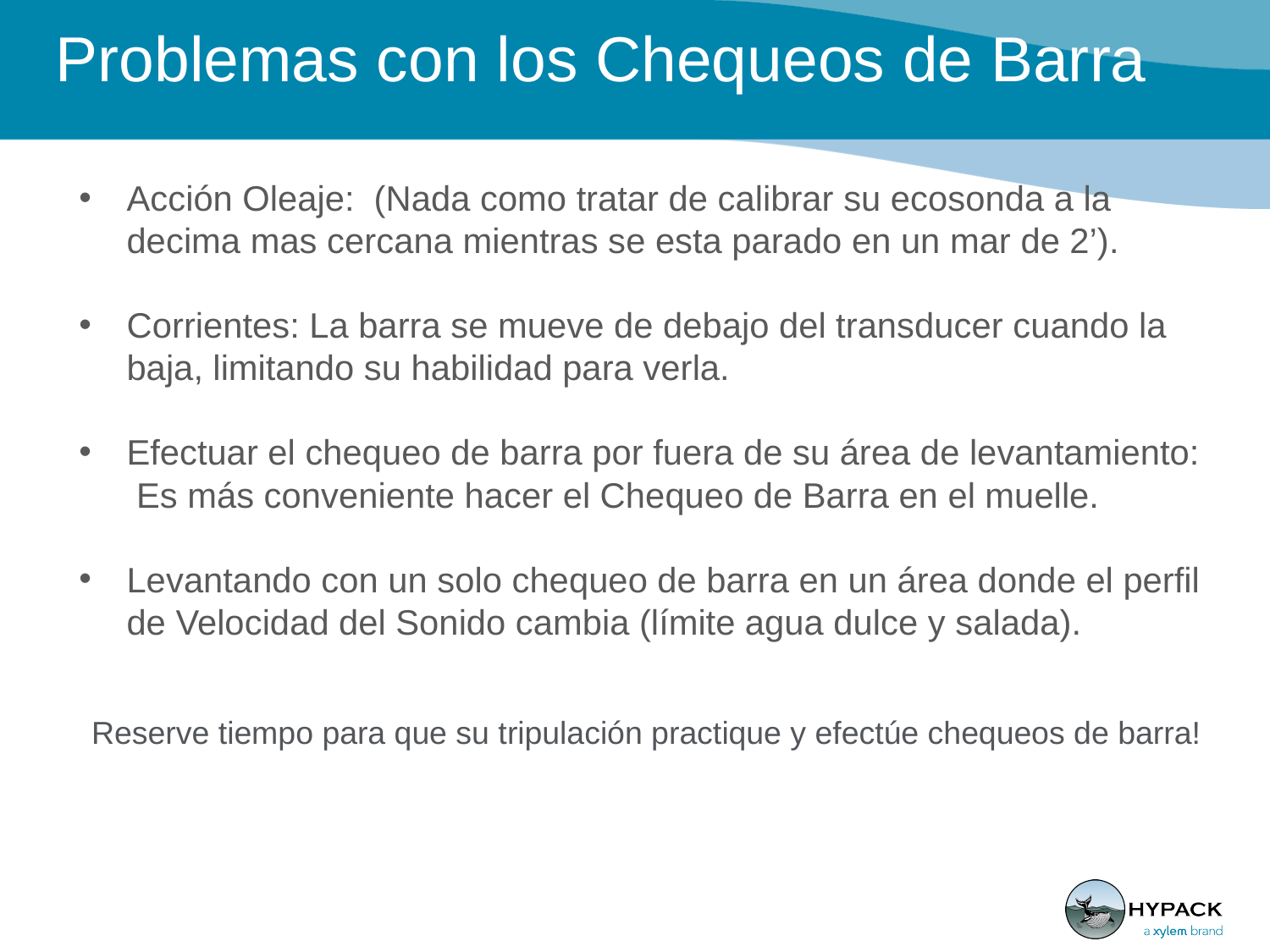

# Problemas con los Chequeos de Barra
Acción Oleaje:  (Nada como tratar de calibrar su ecosonda a la decima mas cercana mientras se esta parado en un mar de 2’).

Corrientes: La barra se mueve de debajo del transducer cuando la baja, limitando su habilidad para verla.

Efectuar el chequeo de barra por fuera de su área de levantamiento:  Es más conveniente hacer el Chequeo de Barra en el muelle.

Levantando con un solo chequeo de barra en un área donde el perfil de Velocidad del Sonido cambia (límite agua dulce y salada).

Reserve tiempo para que su tripulación practique y efectúe chequeos de barra!